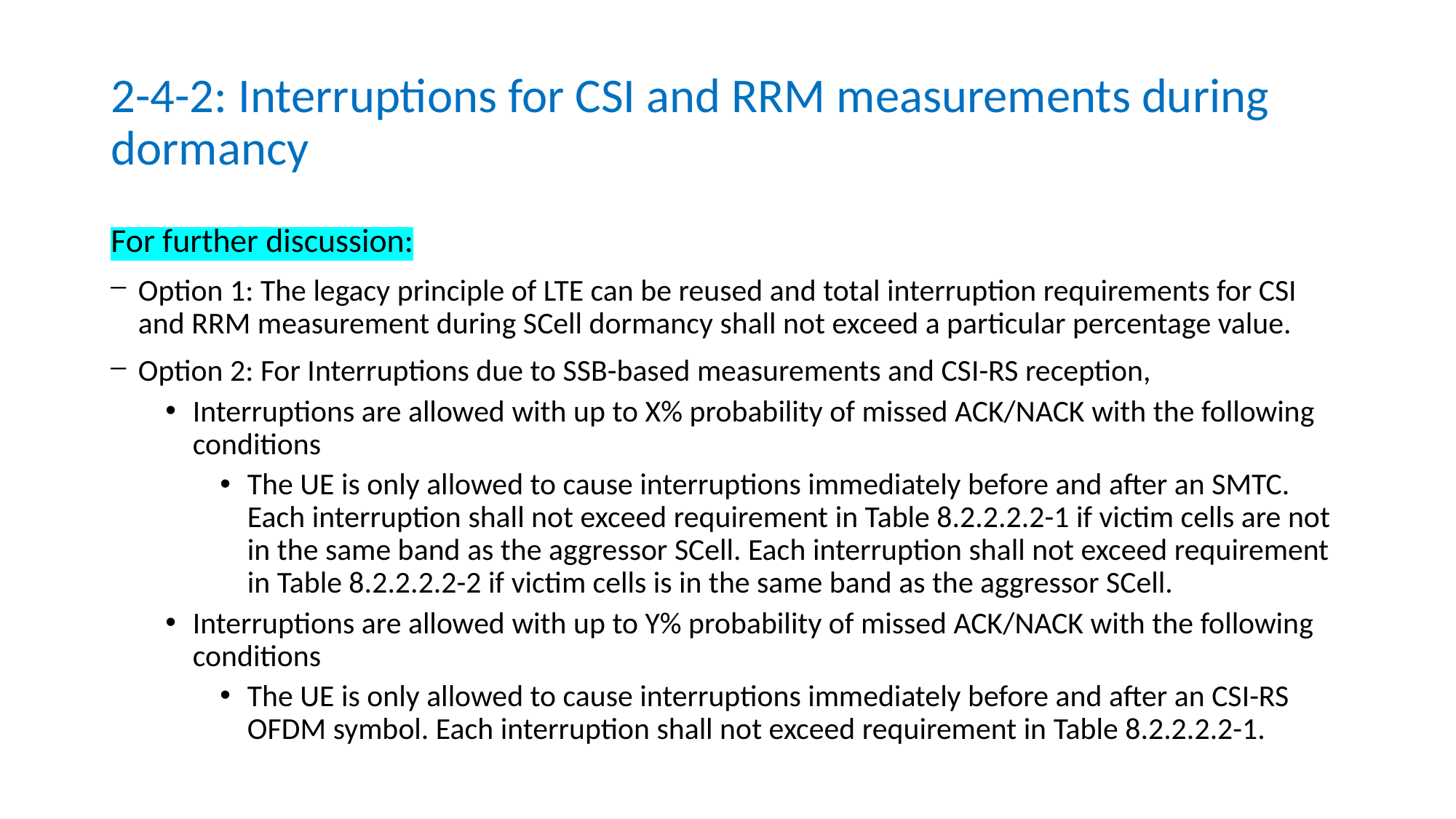

# 2-4-2: Interruptions for CSI and RRM measurements during dormancy
For further discussion:
Option 1: The legacy principle of LTE can be reused and total interruption requirements for CSI and RRM measurement during SCell dormancy shall not exceed a particular percentage value.
Option 2: For Interruptions due to SSB-based measurements and CSI-RS reception,
Interruptions are allowed with up to X% probability of missed ACK/NACK with the following conditions
The UE is only allowed to cause interruptions immediately before and after an SMTC. Each interruption shall not exceed requirement in Table 8.2.2.2.2-1 if victim cells are not in the same band as the aggressor SCell. Each interruption shall not exceed requirement in Table 8.2.2.2.2-2 if victim cells is in the same band as the aggressor SCell.
Interruptions are allowed with up to Y% probability of missed ACK/NACK with the following conditions
The UE is only allowed to cause interruptions immediately before and after an CSI-RS OFDM symbol. Each interruption shall not exceed requirement in Table 8.2.2.2.2-1.